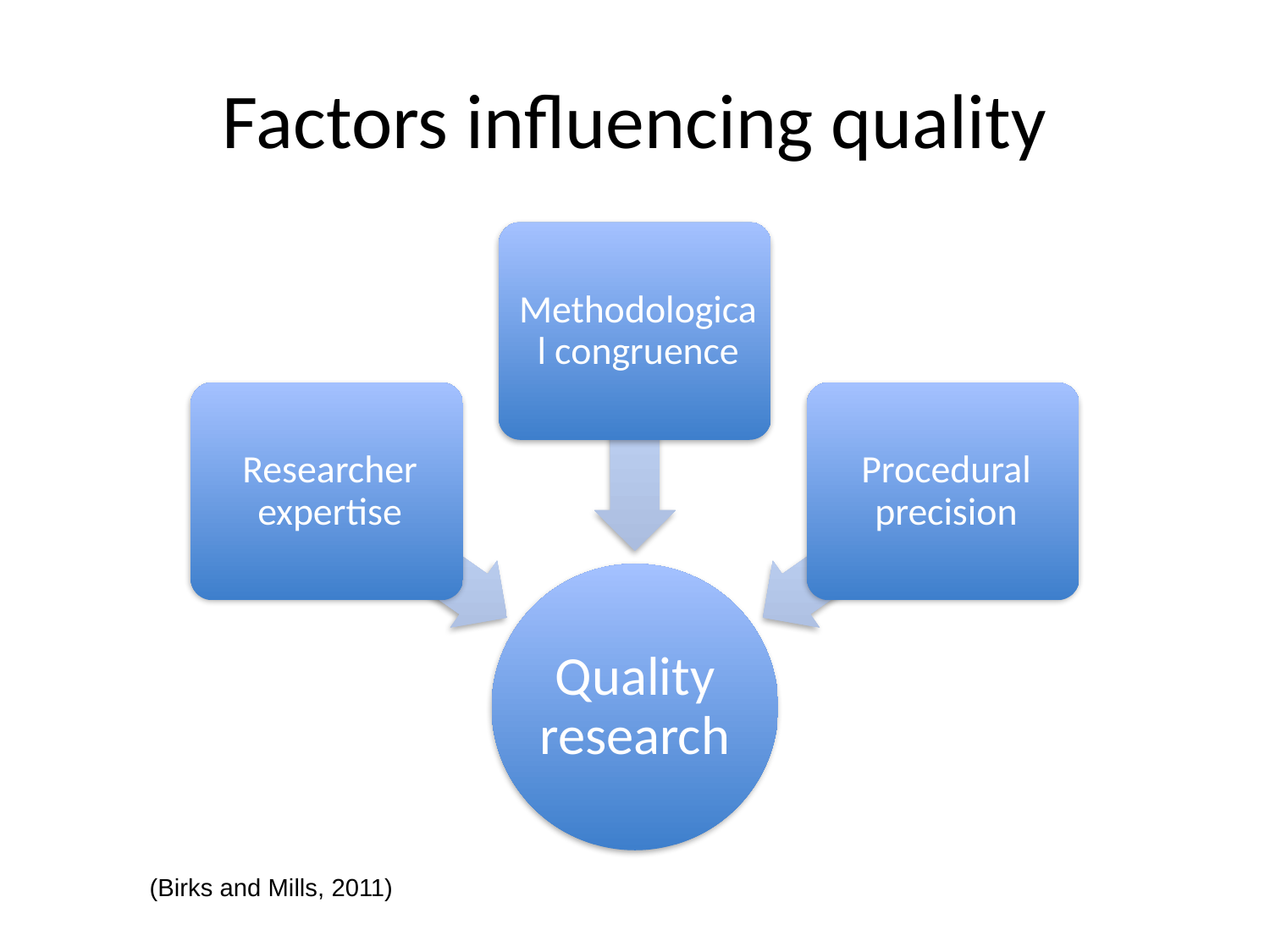

# Factors influencing quality
Quality research
Researcher expertise
Methodological congruence
Procedural precision
(Birks and Mills, 2011)